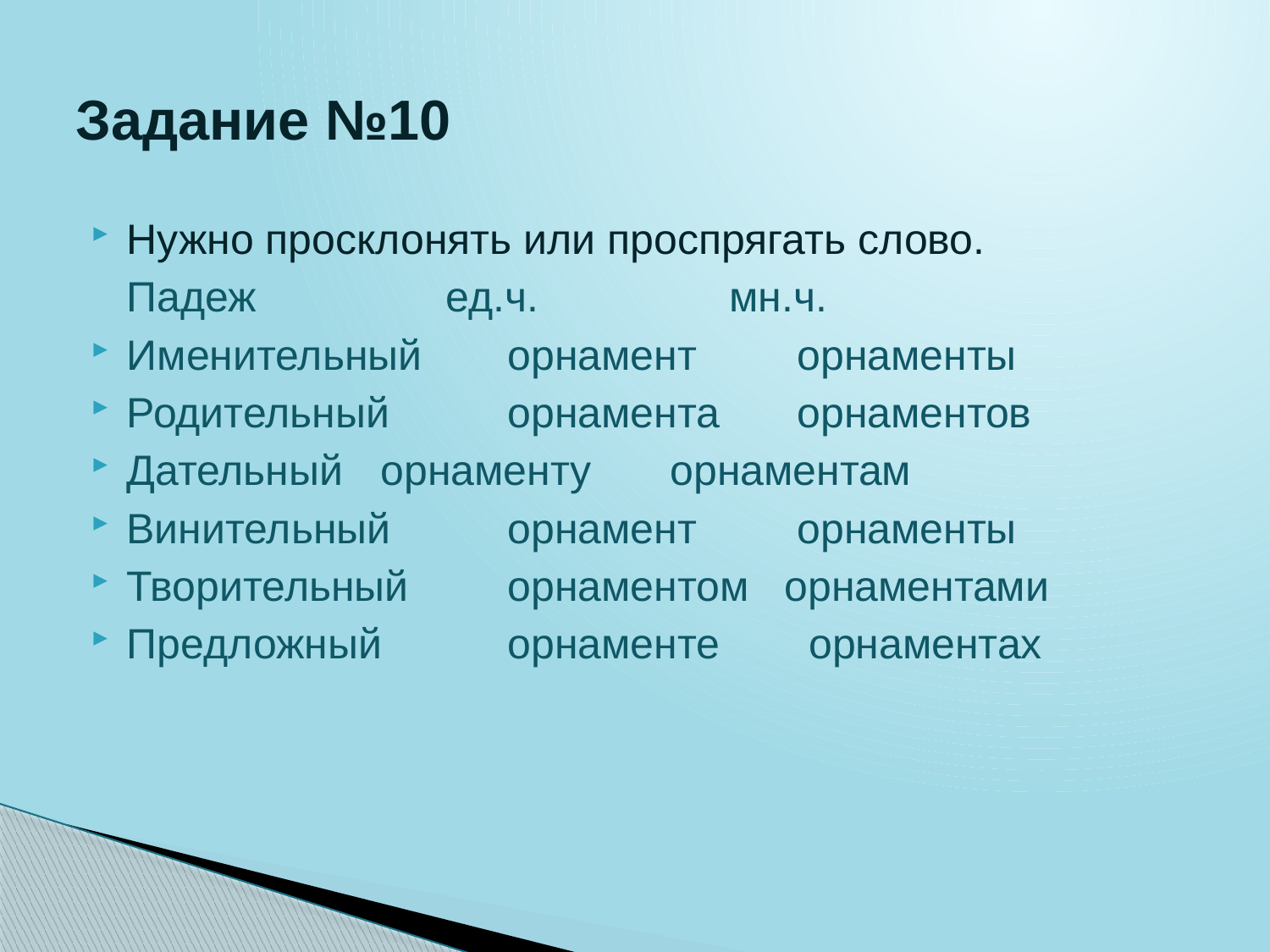

# Задание №10
Нужно просклонять или проспрягать слово.
   Падеж                ед.ч.	        мн.ч.
Именительный	орнамент	   орнаменты
Родительный	орнамента	   орнаментов
Дательный	орнаменту	   орнаментам
Винительный	орнамент	   орнаменты
Творительный	орнаментом   орнаментами
Предложный	орнаменте	    орнаментах